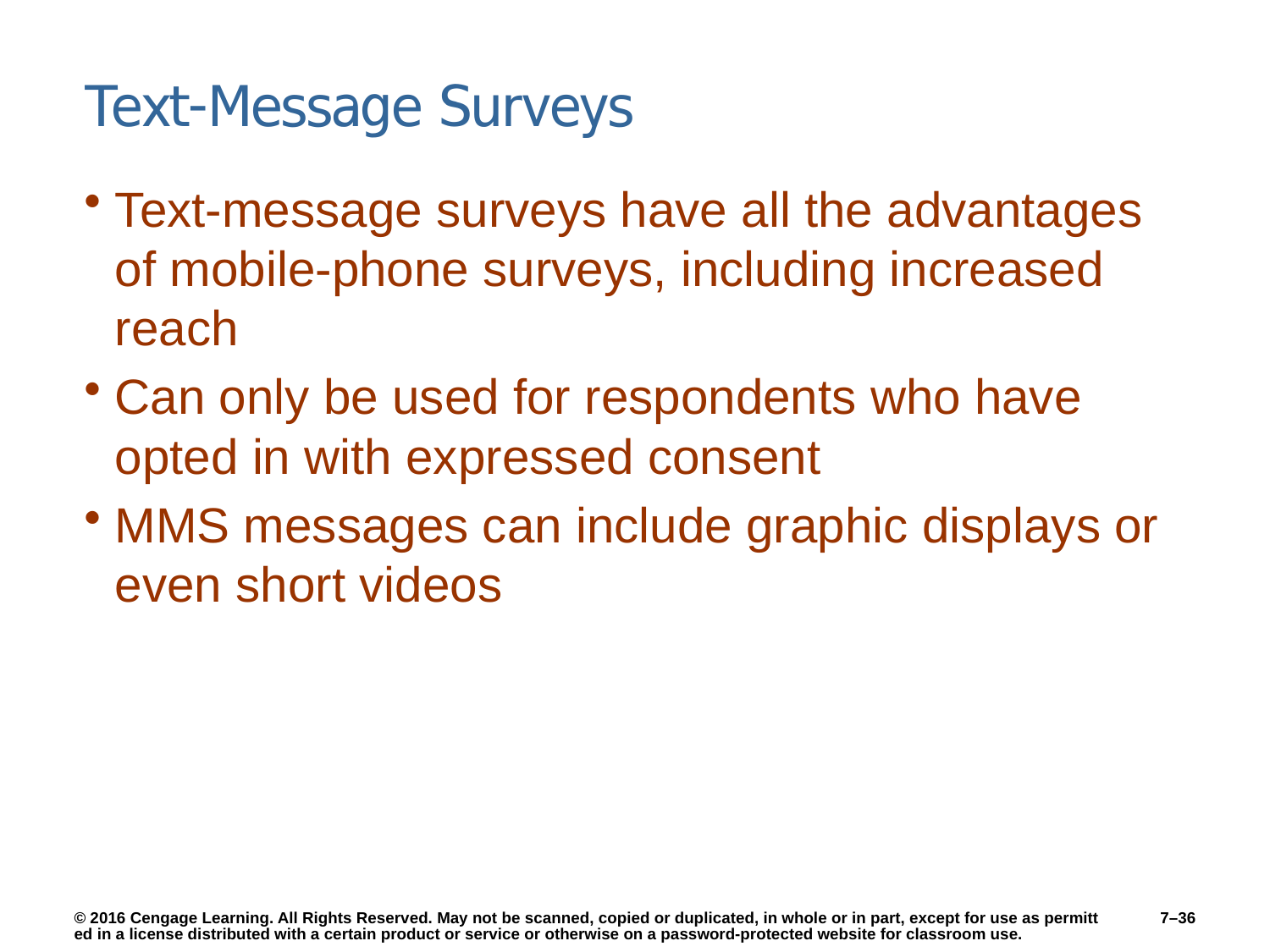

# Text-Message Surveys
Text-message surveys have all the advantages of mobile-phone surveys, including increased reach
Can only be used for respondents who have opted in with expressed consent
MMS messages can include graphic displays or even short videos
7–36
© 2016 Cengage Learning. All Rights Reserved. May not be scanned, copied or duplicated, in whole or in part, except for use as permitted in a license distributed with a certain product or service or otherwise on a password-protected website for classroom use.